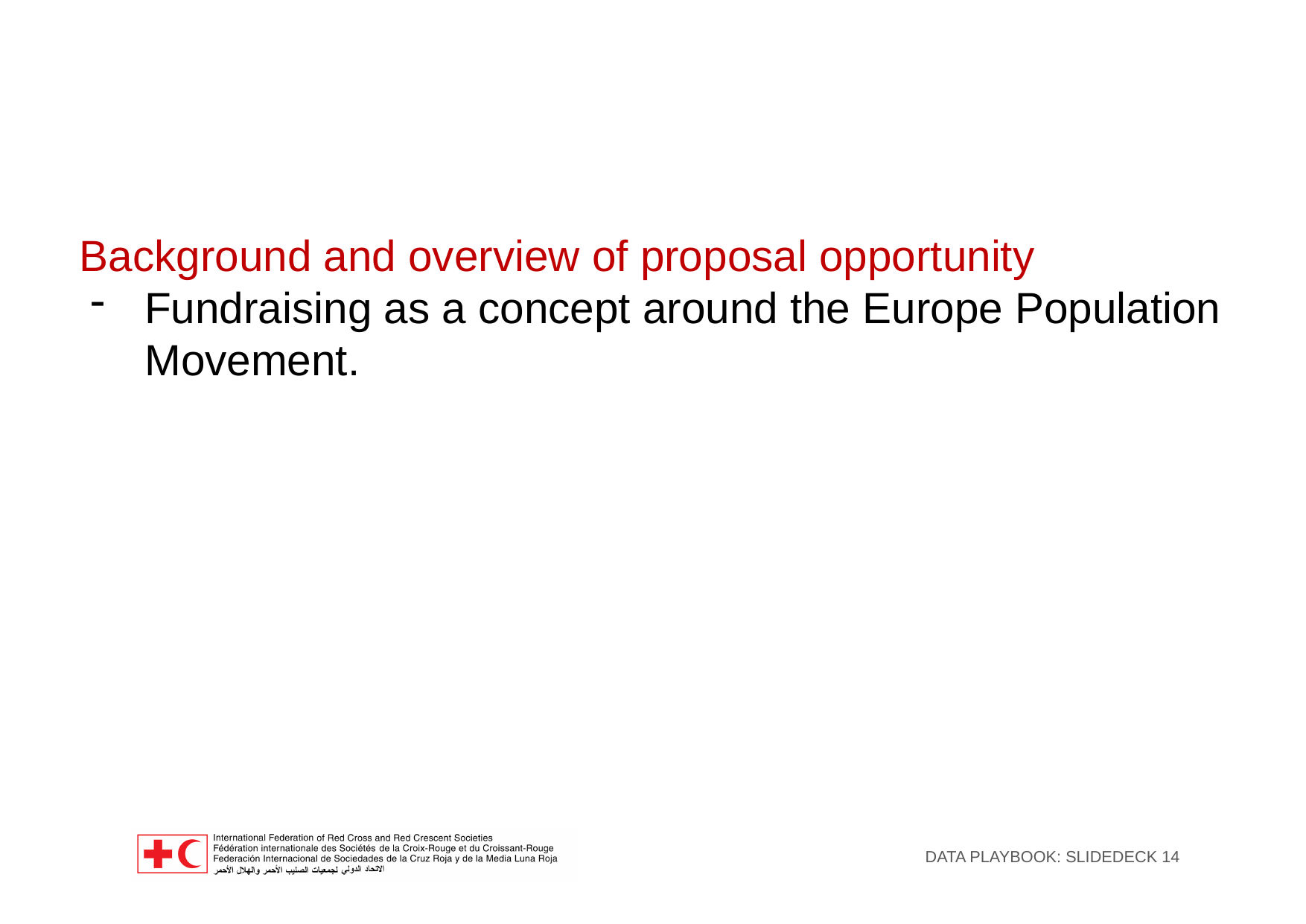

Background and overview of proposal opportunity
Fundraising as a concept around the Europe Population Movement.